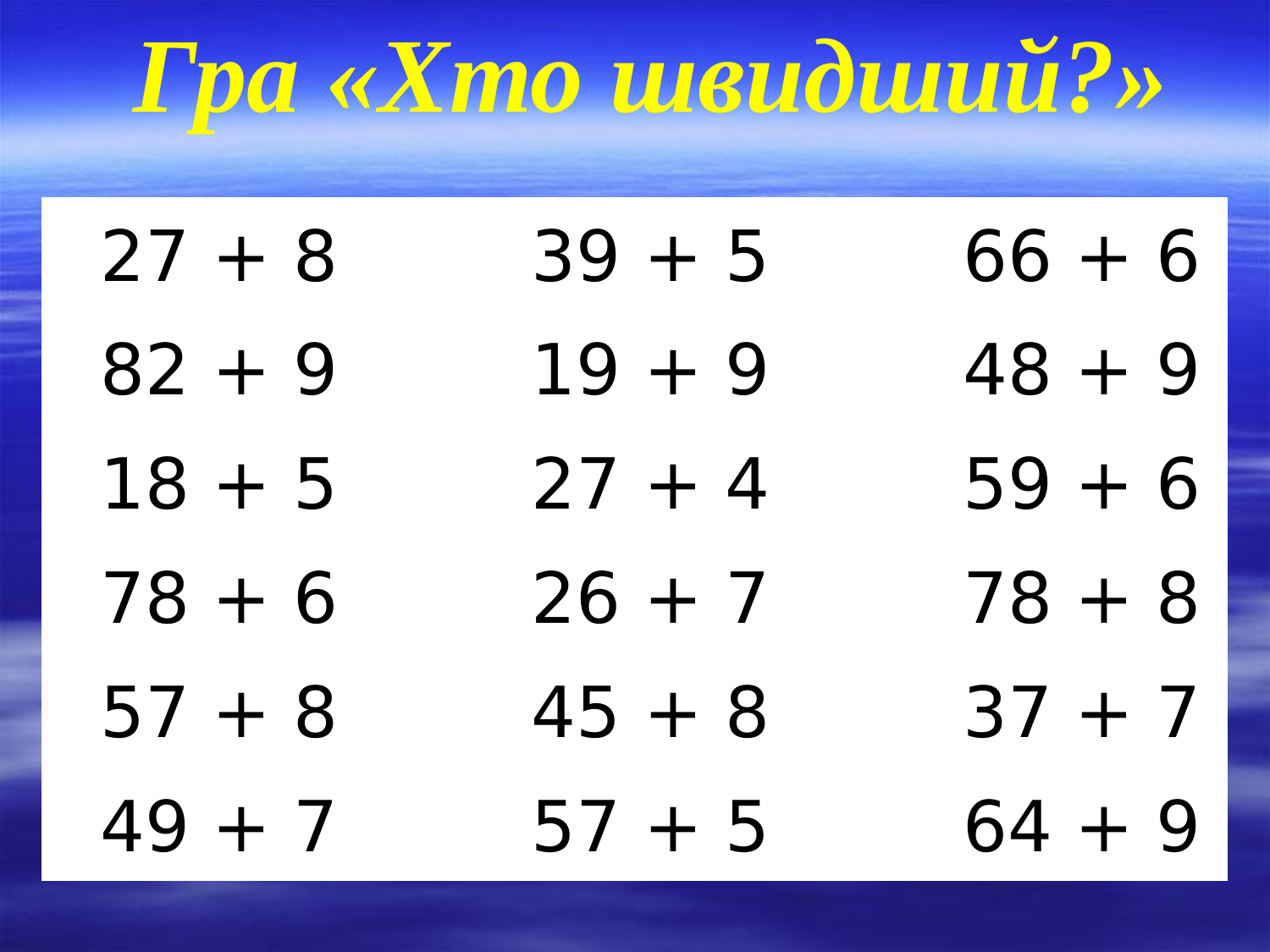

Гра «Хто швидший?»
| 27 + 8 | 39 + 5 | 66 + 6 |
| --- | --- | --- |
| 82 + 9 | 19 + 9 | 48 + 9 |
| 18 + 5 | 27 + 4 | 59 + 6 |
| 78 + 6 | 26 + 7 | 78 + 8 |
| 57 + 8 | 45 + 8 | 37 + 7 |
| 49 + 7 | 57 + 5 | 64 + 9 |